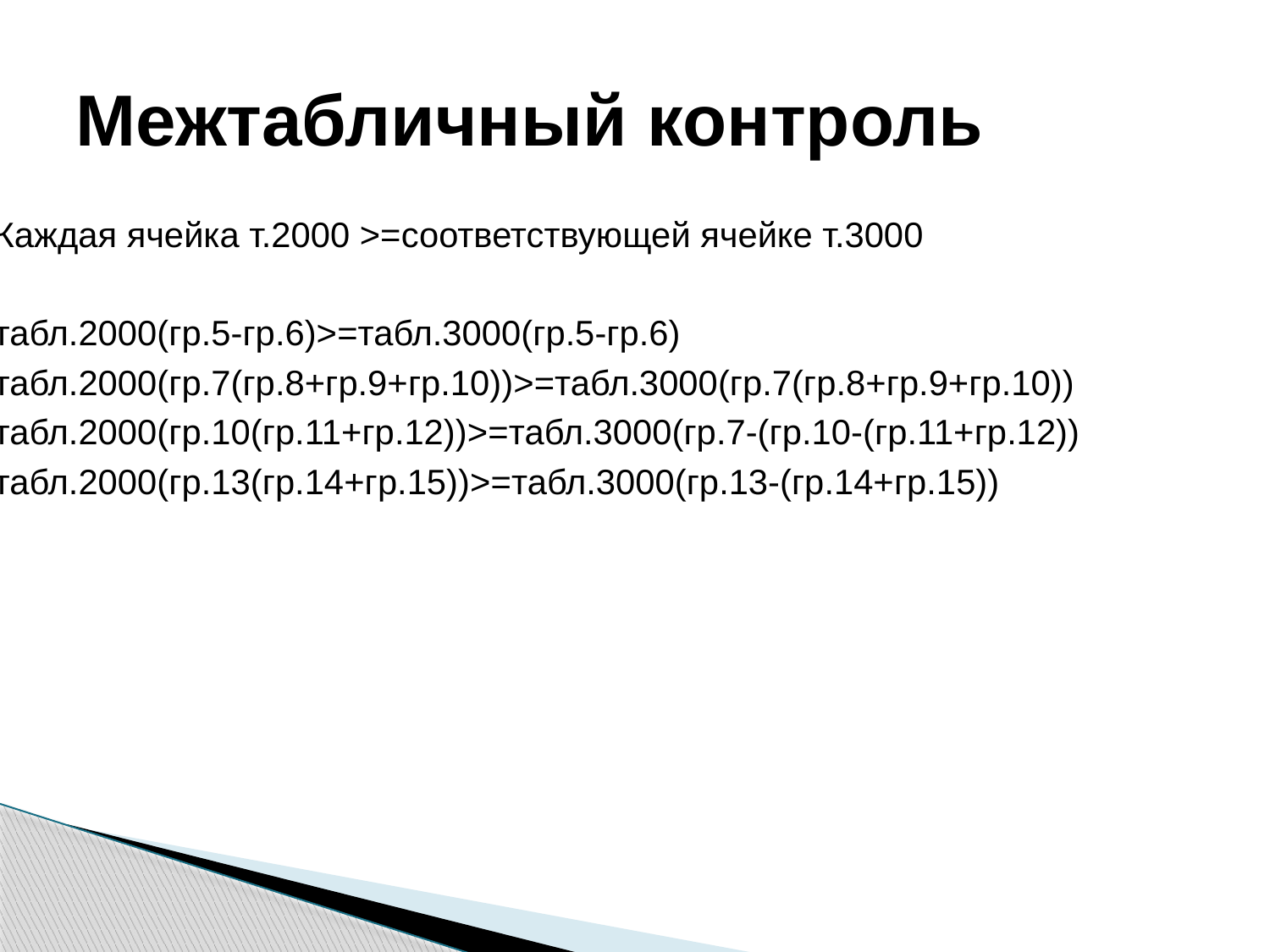

# Межтабличный контроль
Каждая ячейка т.2000 >=соответствующей ячейке т.3000

табл.2000(гр.5-гр.6)>=табл.3000(гр.5-гр.6)
табл.2000(гр.7(гр.8+гр.9+гр.10))>=табл.3000(гр.7(гр.8+гр.9+гр.10))
табл.2000(гр.10(гр.11+гр.12))>=табл.3000(гр.7-(гр.10-(гр.11+гр.12))
табл.2000(гр.13(гр.14+гр.15))>=табл.3000(гр.13-(гр.14+гр.15))